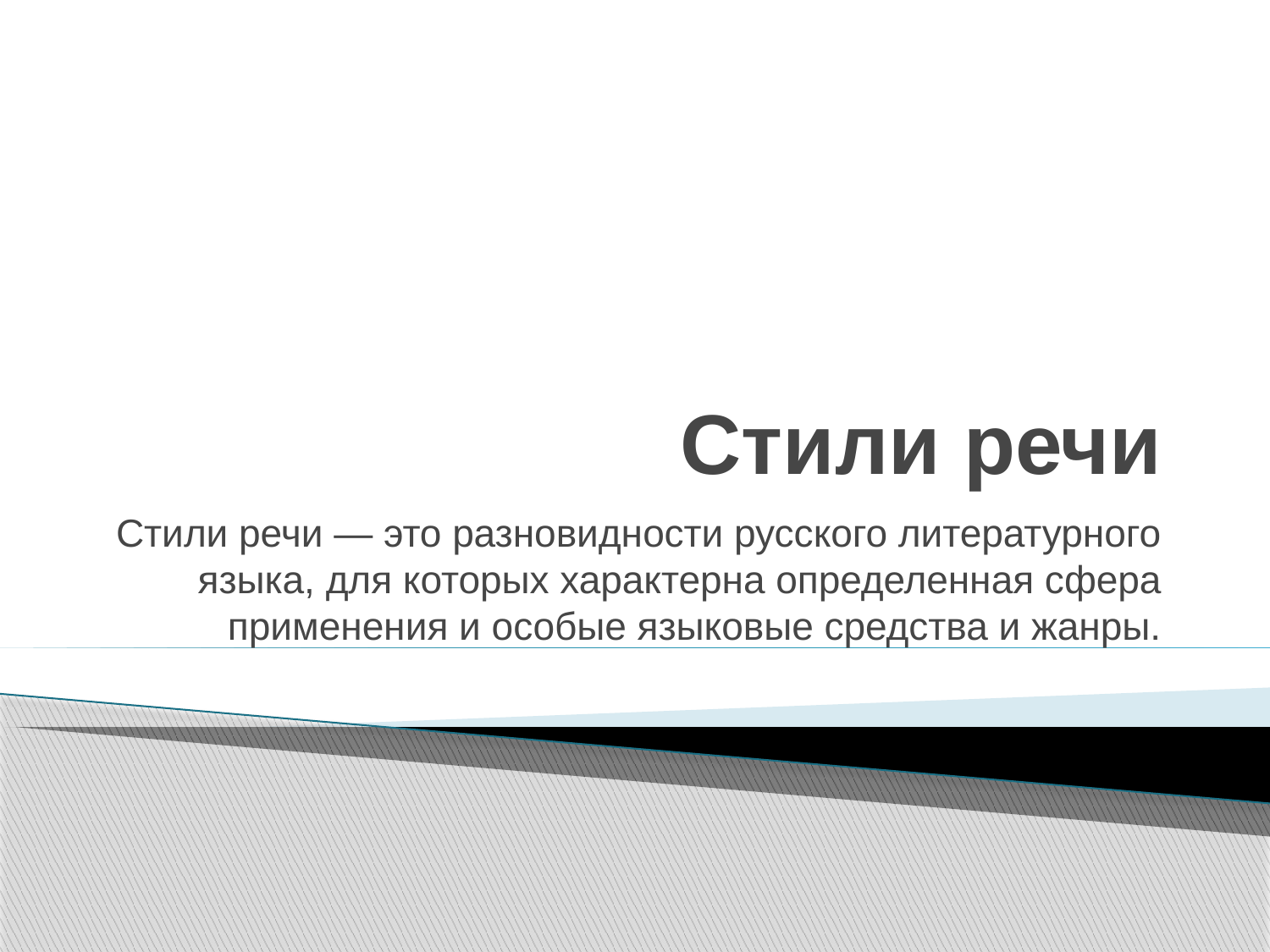

# Стили речи
Стили речи — это разновидности русского литературного языка, для которых характерна определенная сфера применения и особые языковые средства и жанры.